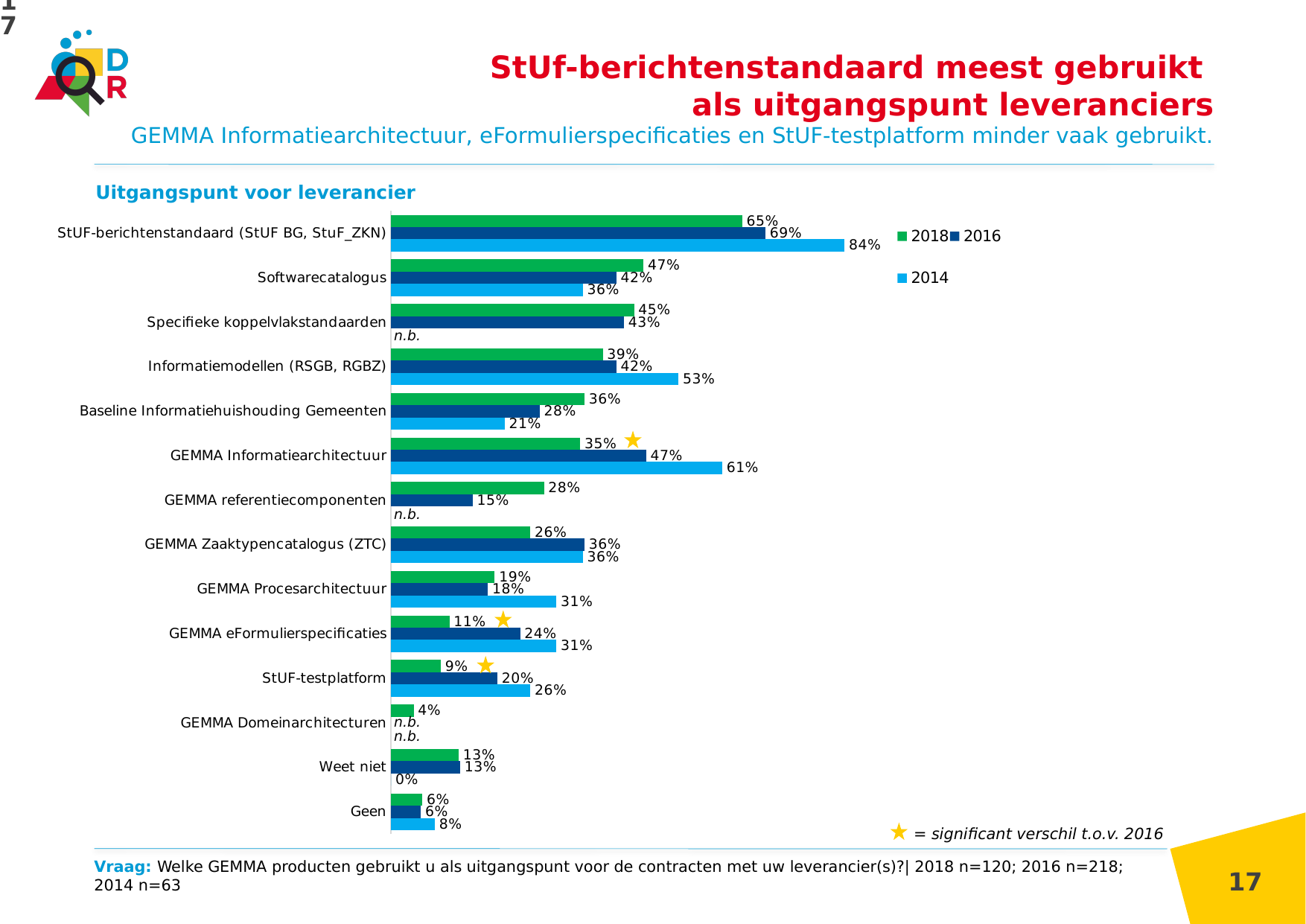

17
StUf-berichtenstandaard meest gebruikt
als uitgangspunt leveranciers
GEMMA Informatiearchitectuur, eFormulierspecificaties en StUF-testplatform minder vaak gebruikt.
Uitgangspunt voor leverancier

### Chart

| Category | 2014 | 2016 | 2018 |
|---|---|---|---|
| Geen | 0.081 | 0.055 | 0.058 |
| Weet niet | 0.0 | 0.128 | 0.125 |
| GEMMA Domeinarchitecturen | None | None | 0.042 |
| StUF-testplatform | 0.258 | 0.197 | 0.092 |
| GEMMA eFormulierspecificaties | 0.306 | 0.239 | 0.108 |
| GEMMA Procesarchitectuur | 0.306 | 0.179 | 0.192 |
| GEMMA Zaaktypencatalogus (ZTC) | 0.355 | 0.358 | 0.258 |
| GEMMA referentiecomponenten | None | 0.151 | 0.283 |
| GEMMA Informatiearchitectuur | 0.613 | 0.472 | 0.35 |
| Baseline Informatiehuishouding Gemeenten | 0.21 | 0.275 | 0.358 |
| Informatiemodellen (RSGB, RGBZ) | 0.532 | 0.417 | 0.392 |
| Specifieke koppelvlakstandaarden | None | 0.431 | 0.45 |
| Softwarecatalogus | 0.355 | 0.417 | 0.467 |
| StUF-berichtenstandaard (StUF BG, StuF_ZKN) | 0.839 | 0.693 | 0.65 |
n.b.

n.b.

n.b.
n.b.
= significant verschil t.o.v. 2016

17
Vraag: Welke GEMMA producten gebruikt u als uitgangspunt voor de contracten met uw leverancier(s)?| 2018 n=120; 2016 n=218; 2014 n=63